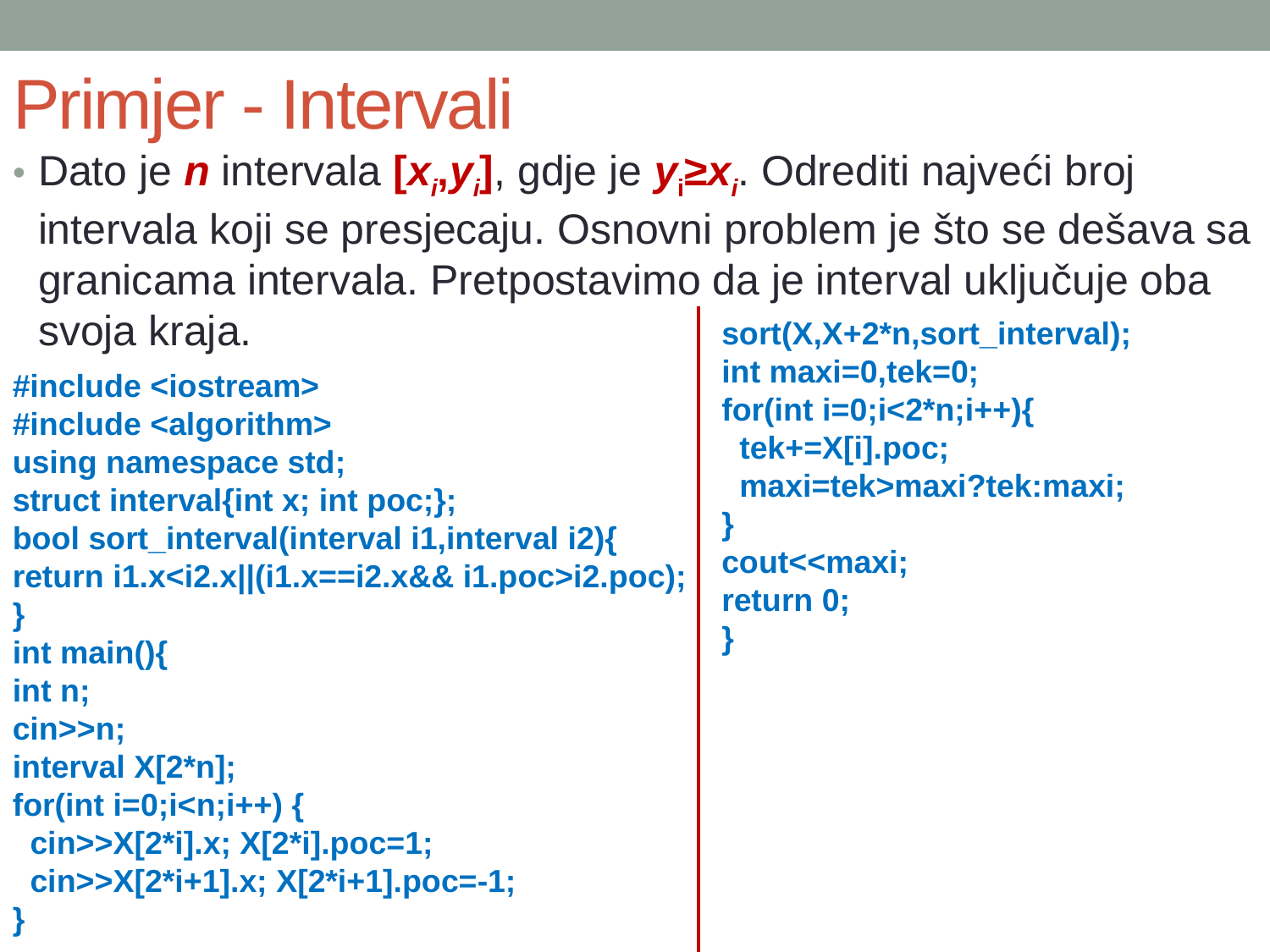

# Primjer - Intervali
Dato je n intervala [xi,yi], gdje je yi≥xi. Odrediti najveći broj intervala koji se presjecaju. Osnovni problem je što se dešava sa granicama intervala. Pretpostavimo da je interval uključuje oba svoja kraja.
sort(X,X+2*n,sort_interval);
int maxi=0,tek=0;
for(int i=0;i<2*n;i++){
  tek+=X[i].poc;
  maxi=tek>maxi?tek:maxi;
}
cout<<maxi;
return 0;
}
#include <iostream>
#include <algorithm>
using namespace std;
struct interval{int x; int poc;};
bool sort_interval(interval i1,interval i2){
return i1.x<i2.x||(i1.x==i2.x&& i1.poc>i2.poc);
}
int main(){
int n;
cin>>n;
interval X[2*n];
for(int i=0;i<n;i++) {
  cin>>X[2*i].x; X[2*i].poc=1;
  cin>>X[2*i+1].x; X[2*i+1].poc=-1;
}